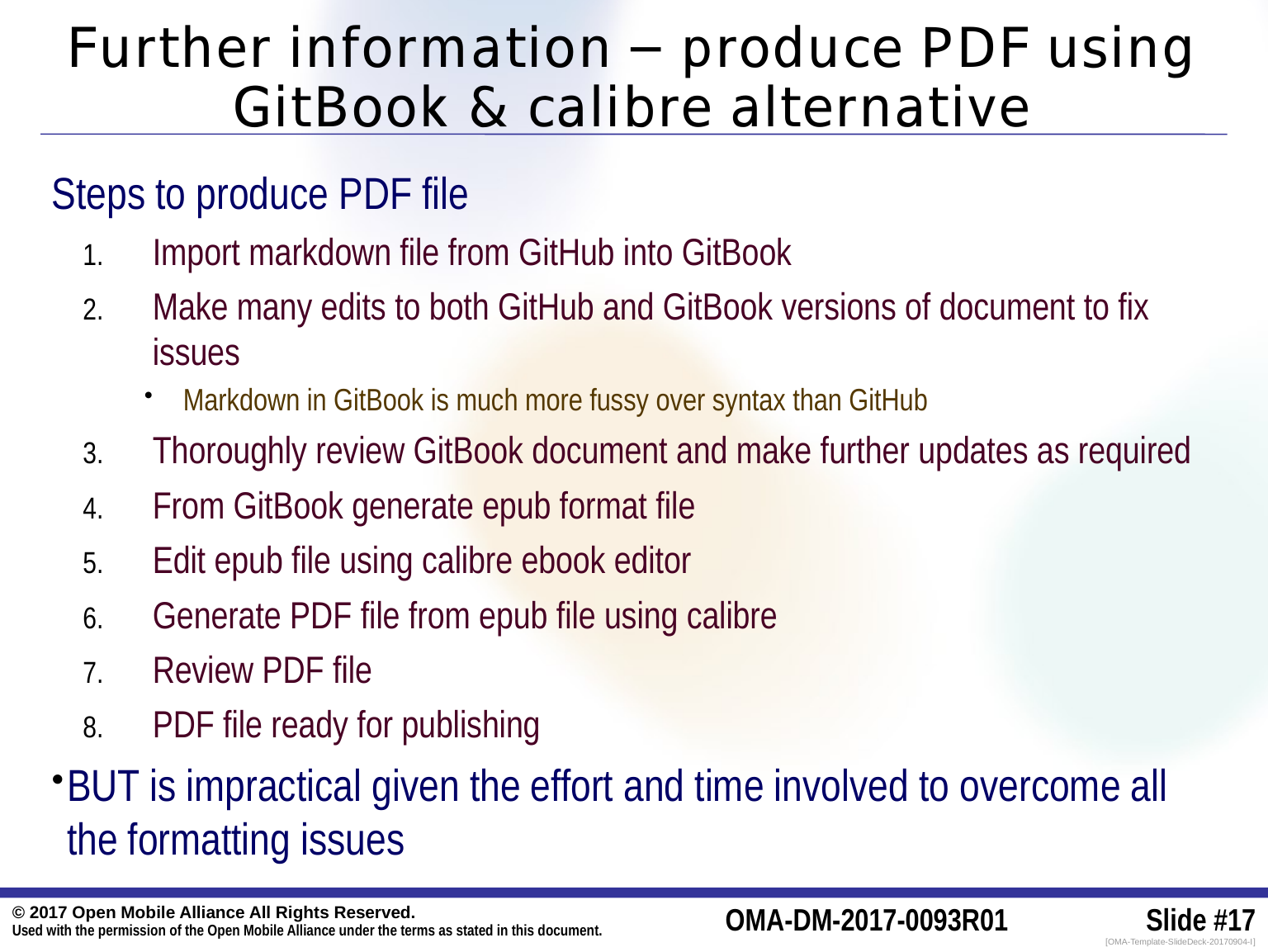

# Further information – produce PDF using GitBook & calibre alternative
Steps to produce PDF file
Import markdown file from GitHub into GitBook
Make many edits to both GitHub and GitBook versions of document to fix issues
Markdown in GitBook is much more fussy over syntax than GitHub
Thoroughly review GitBook document and make further updates as required
From GitBook generate epub format file
Edit epub file using calibre ebook editor
Generate PDF file from epub file using calibre
Review PDF file
PDF file ready for publishing
BUT is impractical given the effort and time involved to overcome all the formatting issues